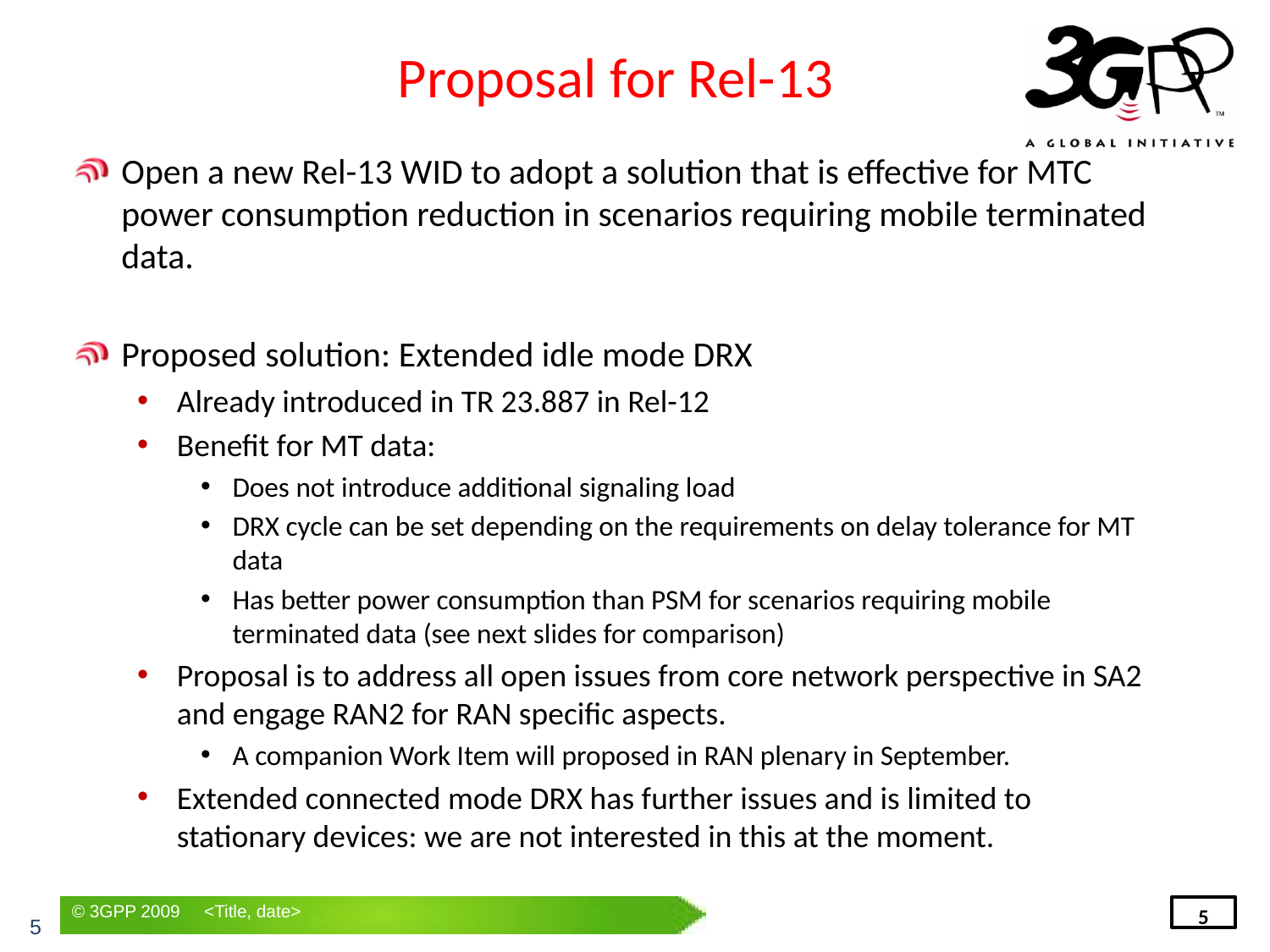

# Proposal for Rel-13
Open a new Rel-13 WID to adopt a solution that is effective for MTC power consumption reduction in scenarios requiring mobile terminated data.

Proposed solution: Extended idle mode DRX
Already introduced in TR 23.887 in Rel-12
Benefit for MT data:
Does not introduce additional signaling load
DRX cycle can be set depending on the requirements on delay tolerance for MT data
Has better power consumption than PSM for scenarios requiring mobile terminated data (see next slides for comparison)
Proposal is to address all open issues from core network perspective in SA2 and engage RAN2 for RAN specific aspects.
A companion Work Item will proposed in RAN plenary in September.
Extended connected mode DRX has further issues and is limited to stationary devices: we are not interested in this at the moment.
5